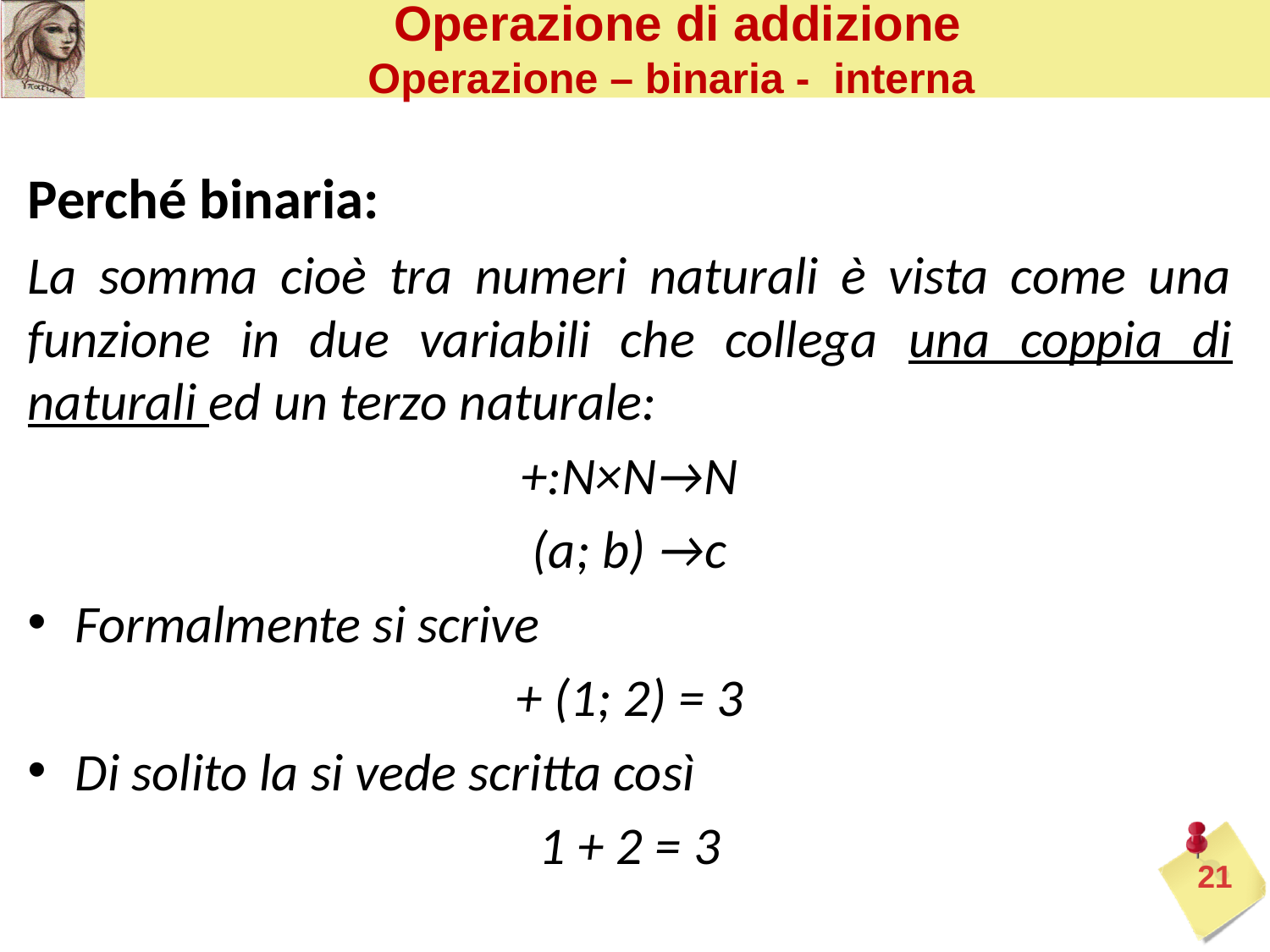

Operazione di addizione
Operazione – binaria -  interna
Perché binaria:
La somma cioè tra numeri naturali è vista come una funzione in due variabili che collega una coppia di naturali ed un terzo naturale:
+:N×N→N
(a; b) →c
Formalmente si scrive
+ (1; 2) = 3
Di solito la si vede scritta così
1 + 2 = 3